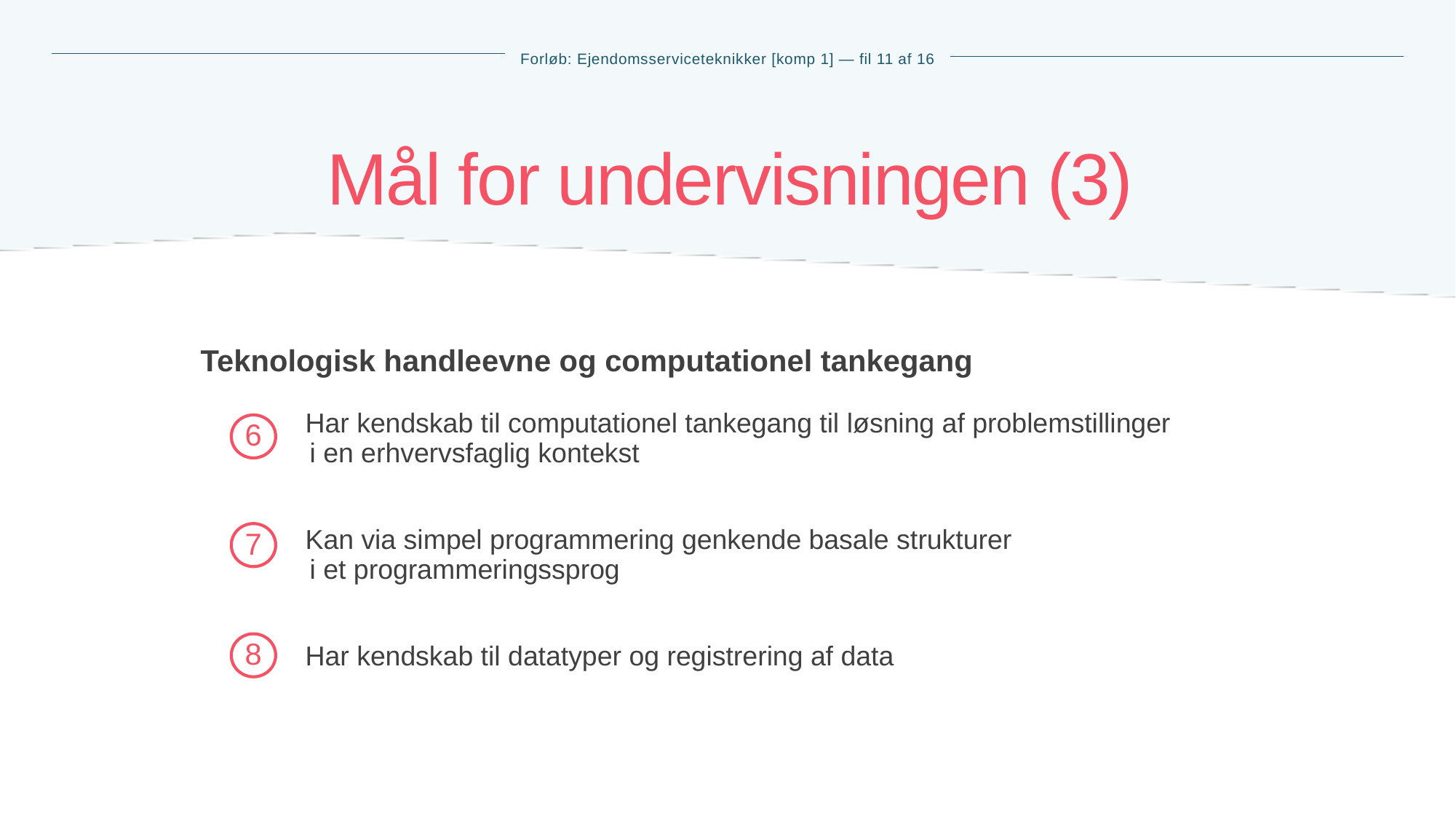

Mål for undervisningen (3)
Teknologisk handleevne og computationel tankegang

   Har kendskab til computationel tankegang til løsning af problemstillinger
	i en erhvervsfaglig kontekst

   Kan via simpel programmering genkende basale strukturer
	i et programmeringssprog

   Har kendskab til datatyper og registrering af data

6

7

8